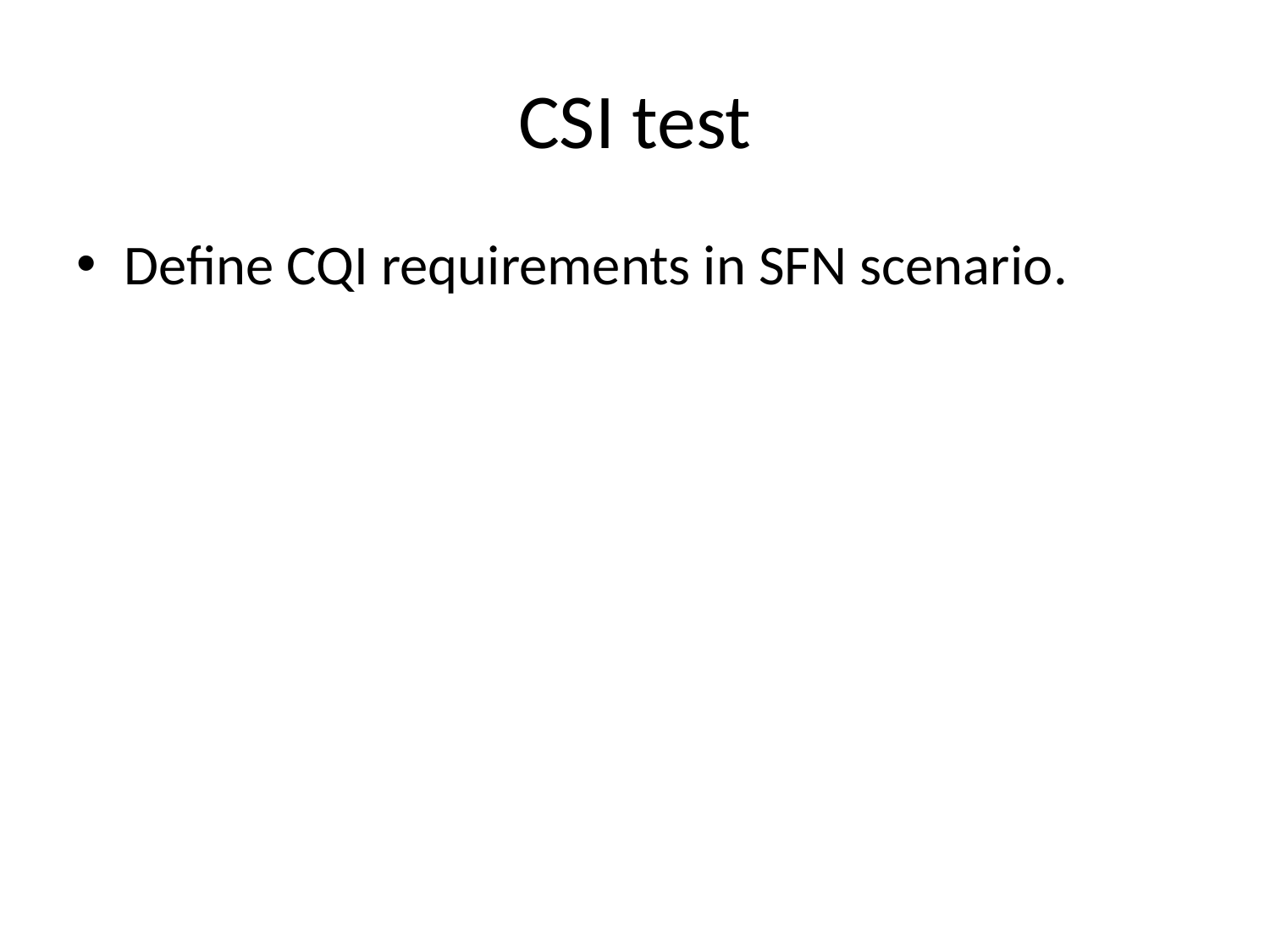

# CSI test
Define CQI requirements in SFN scenario.